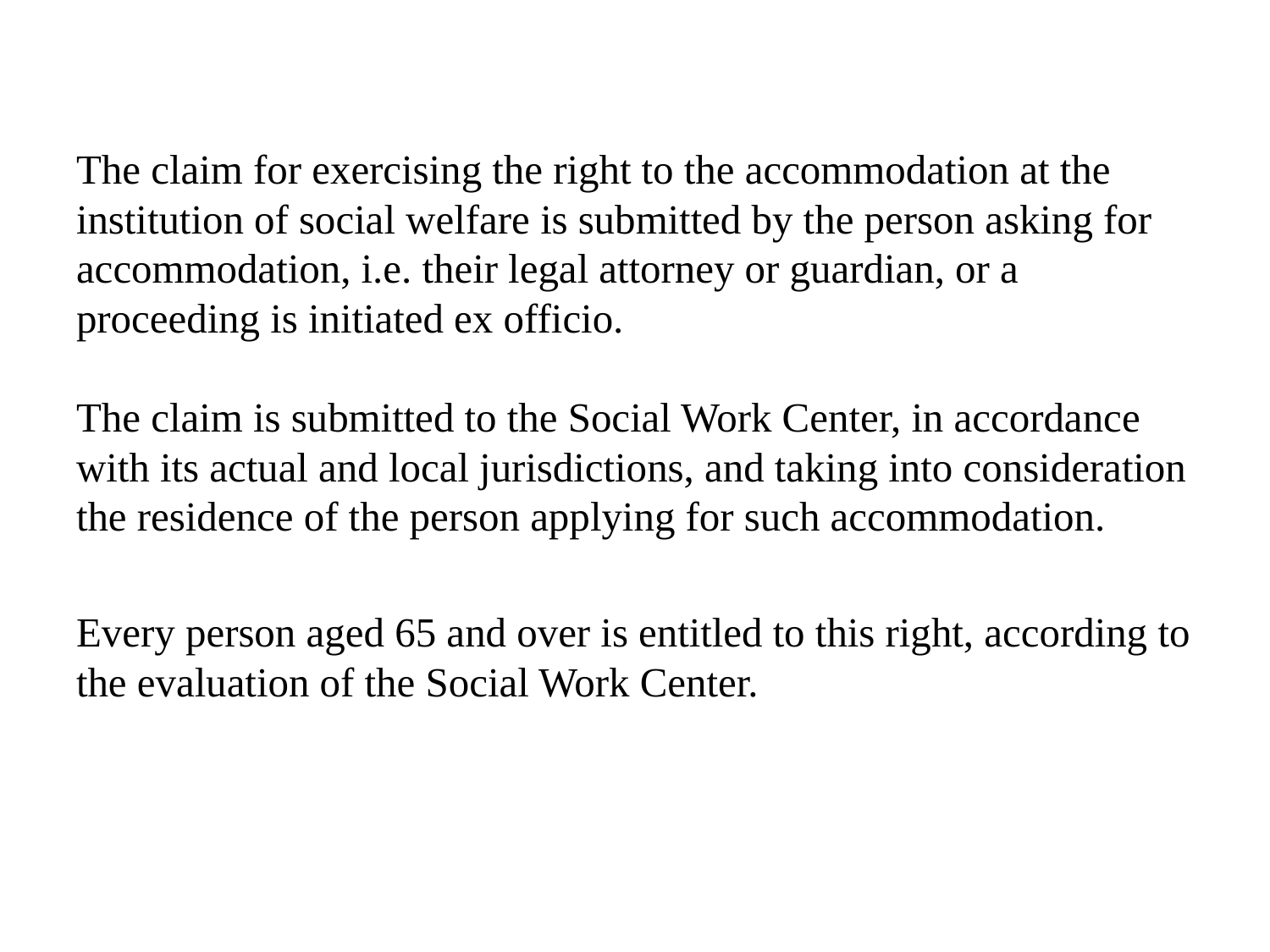

The claim for exercising the right to the accommodation at the institution of social welfare is submitted by the person asking for accommodation, i.e. their legal attorney or guardian, or a proceeding is initiated ex officio.
The claim is submitted to the Social Work Center, in accordance with its actual and local jurisdictions, and taking into consideration the residence of the person applying for such accommodation.

Every person aged 65 and over is entitled to this right, according to the evaluation of the Social Work Center.